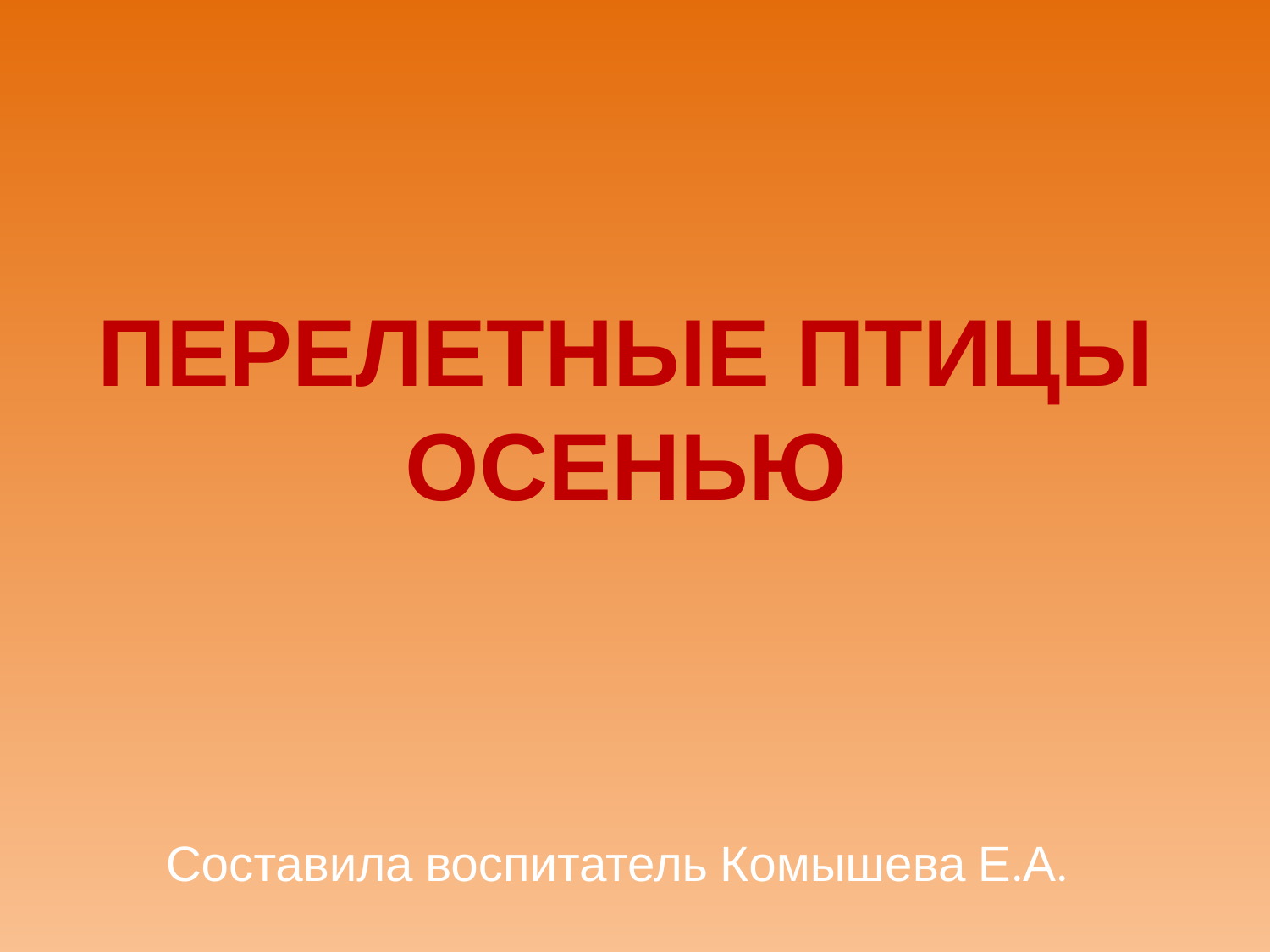

# Перелетные птицы осенью
Составила воспитатель Комышева Е.А.